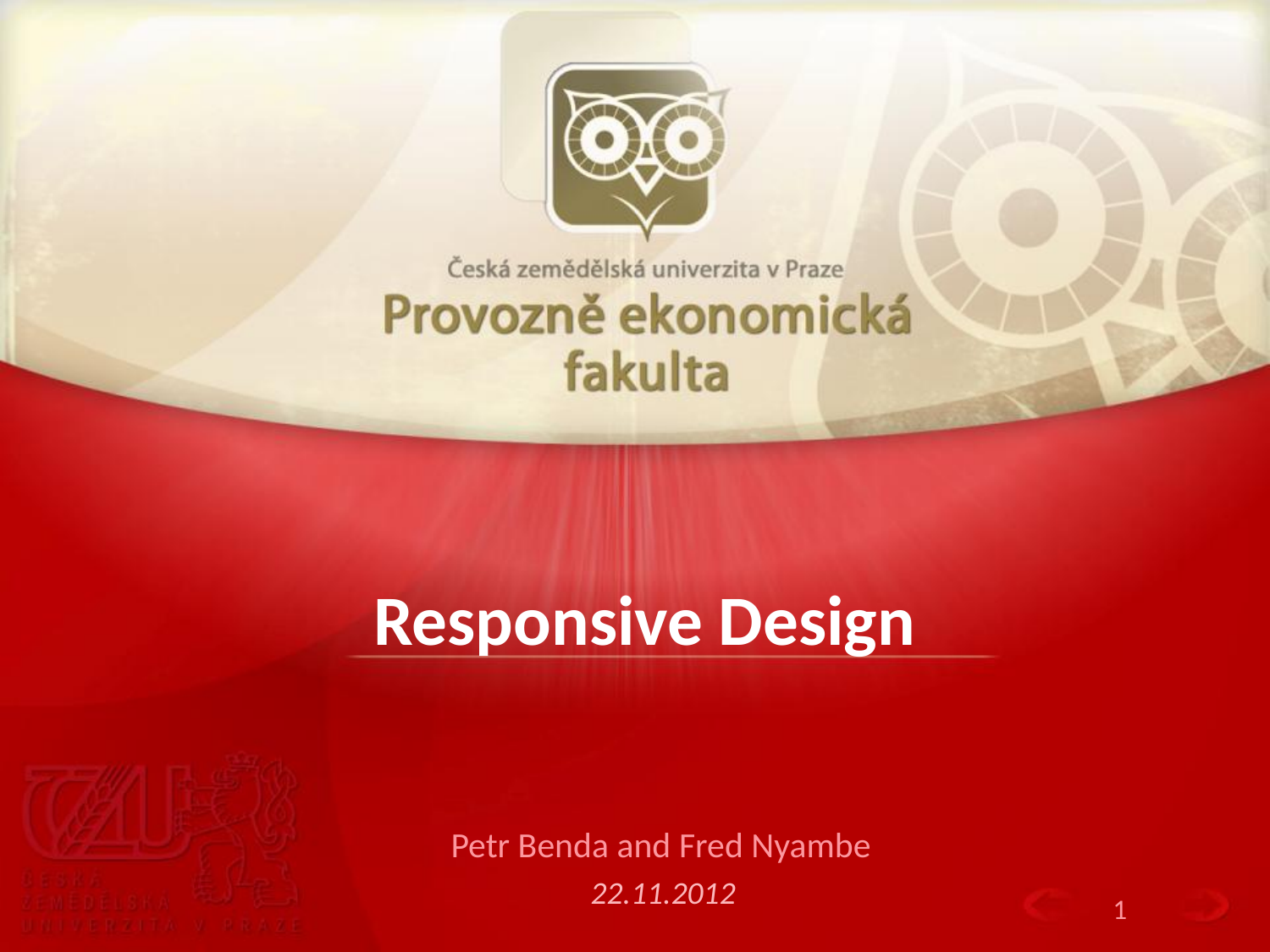

# Responsive Design

Petr Benda and Fred Nyambe
22.11.2012